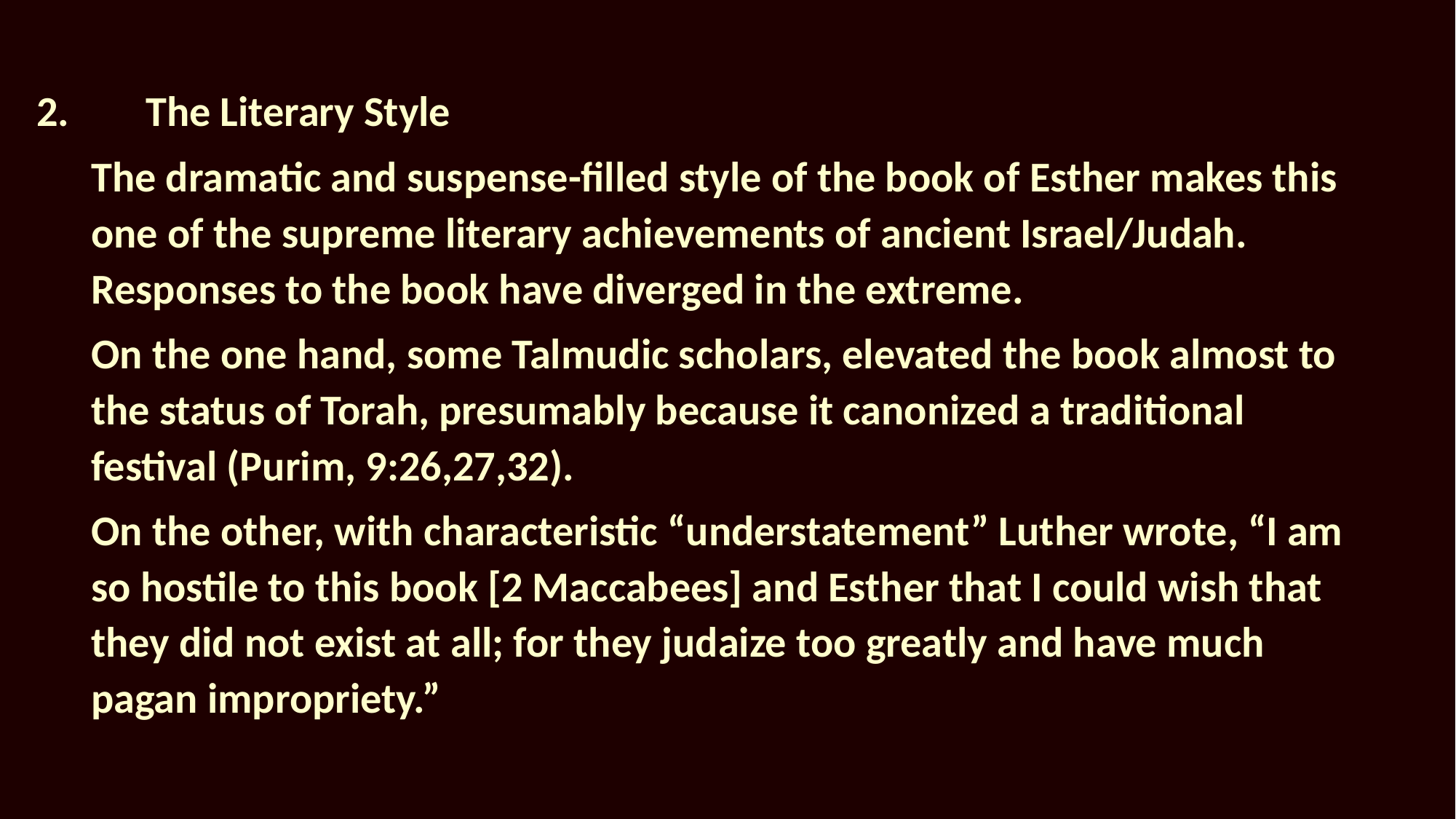

2.	The Literary Style
The dramatic and suspense-filled style of the book of Esther makes this one of the supreme literary achievements of ancient Israel/Judah. Responses to the book have diverged in the extreme.
On the one hand, some Talmudic scholars, elevated the book almost to the status of Torah, presumably because it canonized a traditional festival (Purim, 9:26,27,32).
On the other, with characteristic “understatement” Luther wrote, “I am so hostile to this book [2 Maccabees] and Esther that I could wish that they did not exist at all; for they judaize too greatly and have much pagan impropriety.”